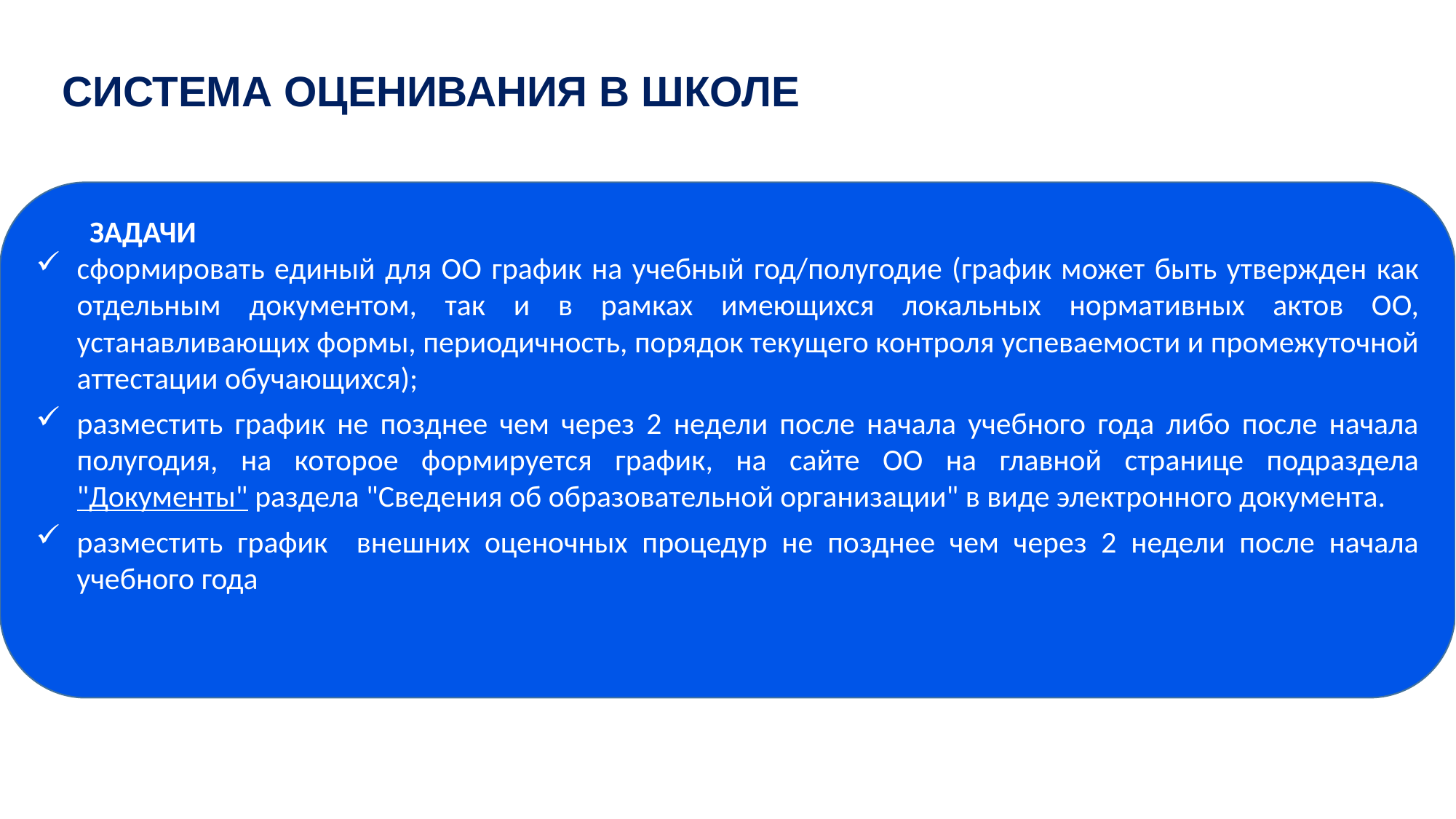

СИСТЕМА ОЦЕНИВАНИЯ В ШКОЛЕ
ЗАДАЧИ
сформировать единый для ОО график на учебный год/полугодие (график может быть утвержден как отдельным документом, так и в рамках имеющихся локальных нормативных актов ОО, устанавливающих формы, периодичность, порядок текущего контроля успеваемости и промежуточной аттестации обучающихся);
разместить график не позднее чем через 2 недели после начала учебного года либо после начала полугодия, на которое формируется график, на сайте ОО на главной странице подраздела "Документы" раздела "Сведения об образовательной организации" в виде электронного документа.
разместить график  внешних оценочных процедур не позднее чем через 2 недели после начала учебного года